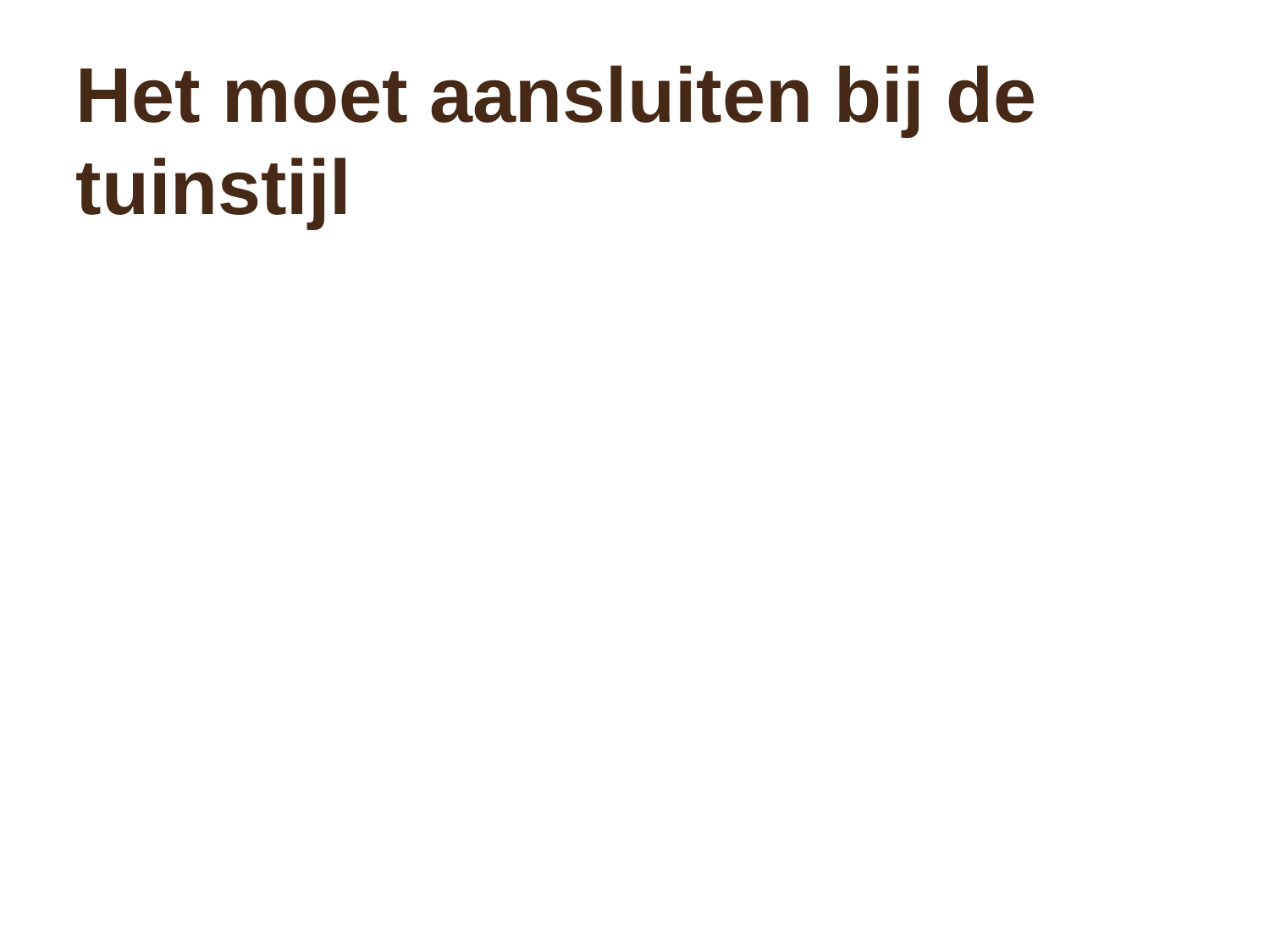

# Het moet aansluiten bij de tuinstijl